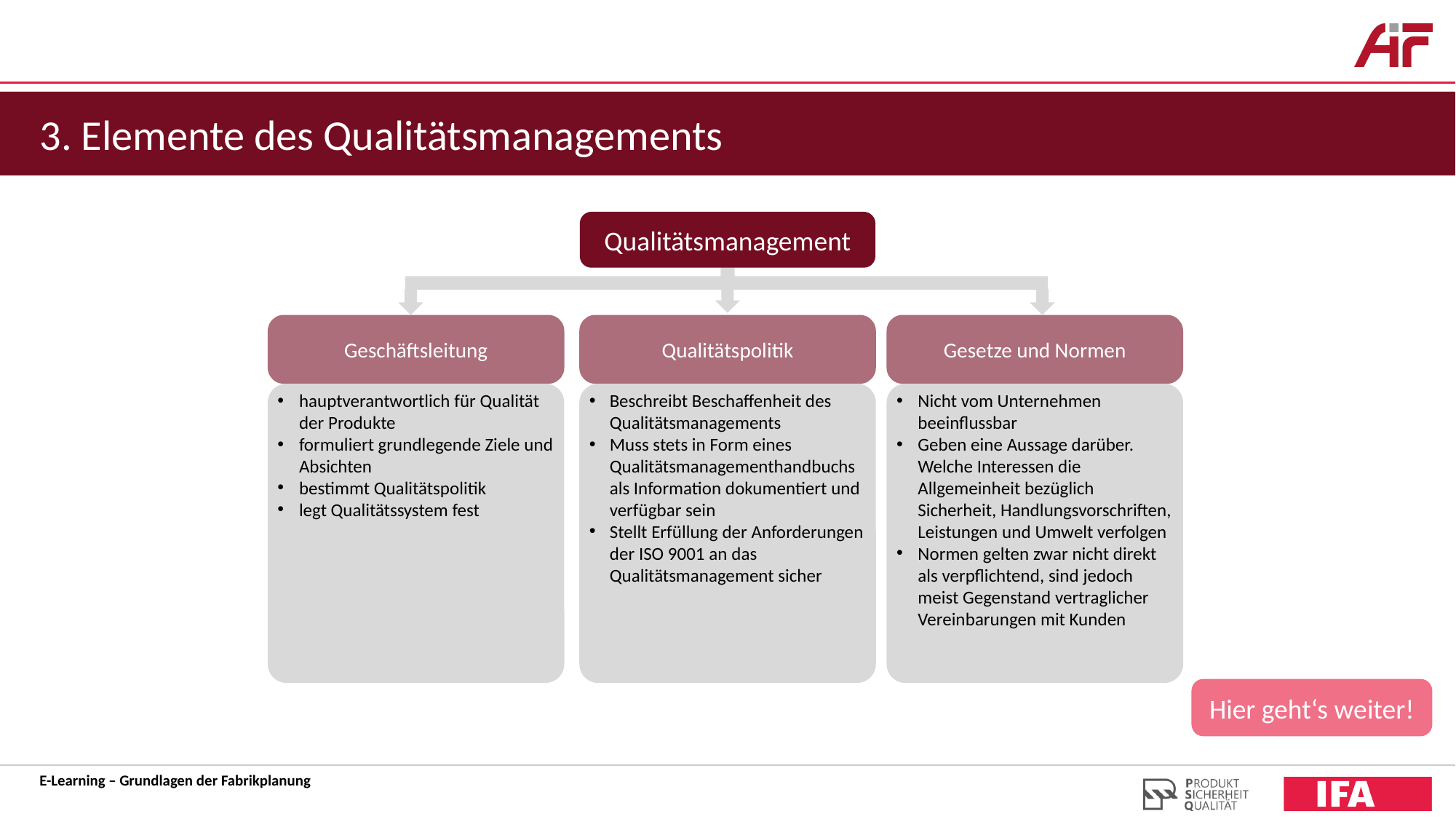

3. Elemente des Qualitätsmanagements
Qualitätsmanagement

Geschäftsleitung
hauptverantwortlich für Qualität der Produkte
formuliert grundlegende Ziele und Absichten
bestimmt Qualitätspolitik
legt Qualitätssystem fest
Qualitätspolitik
Beschreibt Beschaffenheit des Qualitätsmanagements
Muss stets in Form eines Qualitätsmanagementhandbuchs als Information dokumentiert und verfügbar sein
Stellt Erfüllung der Anforderungen der ISO 9001 an das Qualitätsmanagement sicher

Gesetze und Normen
Nicht vom Unternehmen beeinflussbar
Geben eine Aussage darüber. Welche Interessen die Allgemeinheit bezüglich Sicherheit, Handlungsvorschriften, Leistungen und Umwelt verfolgen
Normen gelten zwar nicht direkt als verpflichtend, sind jedoch meist Gegenstand vertraglicher Vereinbarungen mit Kunden
Hier geht‘s weiter!